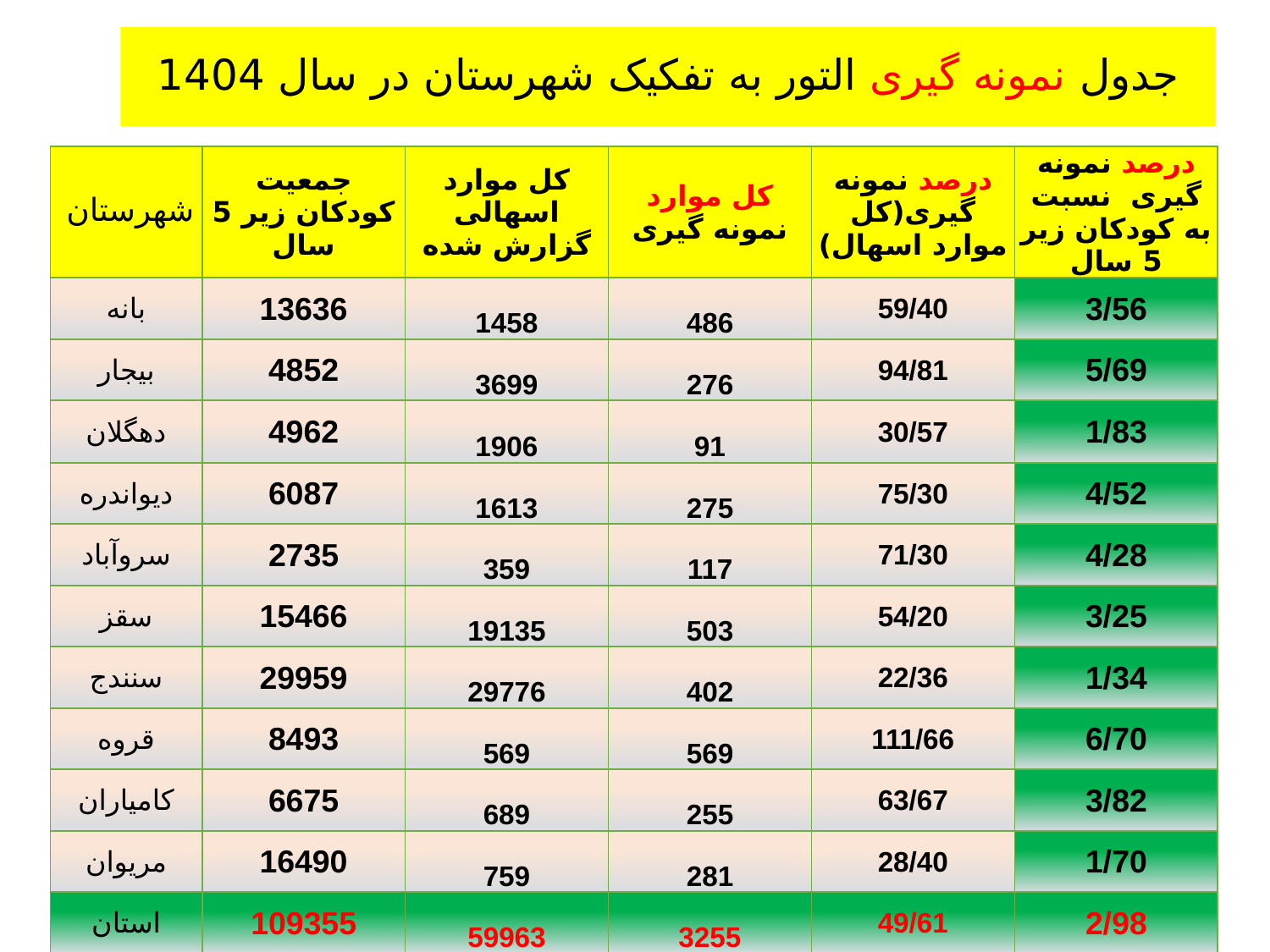

# جدول نمونه گیری التور به تفکیک شهرستان در سال 1404
| شهرستان | جمعیت کودکان زیر 5 سال | کل موارد اسهالی گزارش شده | کل موارد نمونه گیری | درصد نمونه گیری(کل موارد اسهال) | درصد نمونه گیری نسبت به کودکان زیر 5 سال |
| --- | --- | --- | --- | --- | --- |
| بانه | 13636 | 1458 | 486 | 59/40 | 3/56 |
| بیجار | 4852 | 3699 | 276 | 94/81 | 5/69 |
| دهگلان | 4962 | 1906 | 91 | 30/57 | 1/83 |
| دیواندره | 6087 | 1613 | 275 | 75/30 | 4/52 |
| سروآباد | 2735 | 359 | 117 | 71/30 | 4/28 |
| سقز | 15466 | 19135 | 503 | 54/20 | 3/25 |
| سنندج | 29959 | 29776 | 402 | 22/36 | 1/34 |
| قروه | 8493 | 569 | 569 | 111/66 | 6/70 |
| كامیاران | 6675 | 689 | 255 | 63/67 | 3/82 |
| مریوان | 16490 | 759 | 281 | 28/40 | 1/70 |
| استان | 109355 | 59963 | 3255 | 49/61 | 2/98 |